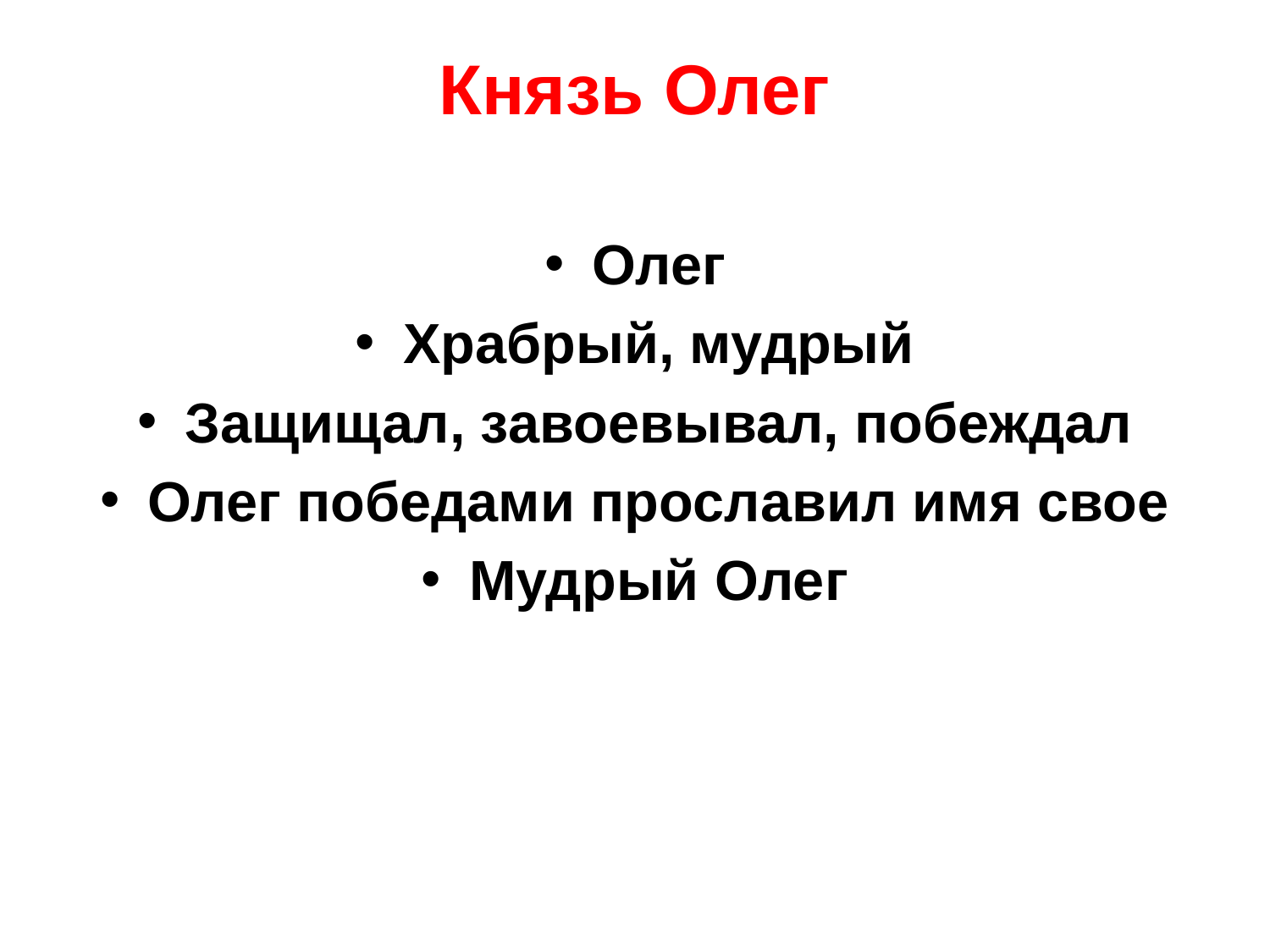

# Князь Олег
Олег
Храбрый, мудрый
Защищал, завоевывал, побеждал
Олег победами прославил имя свое
Мудрый Олег